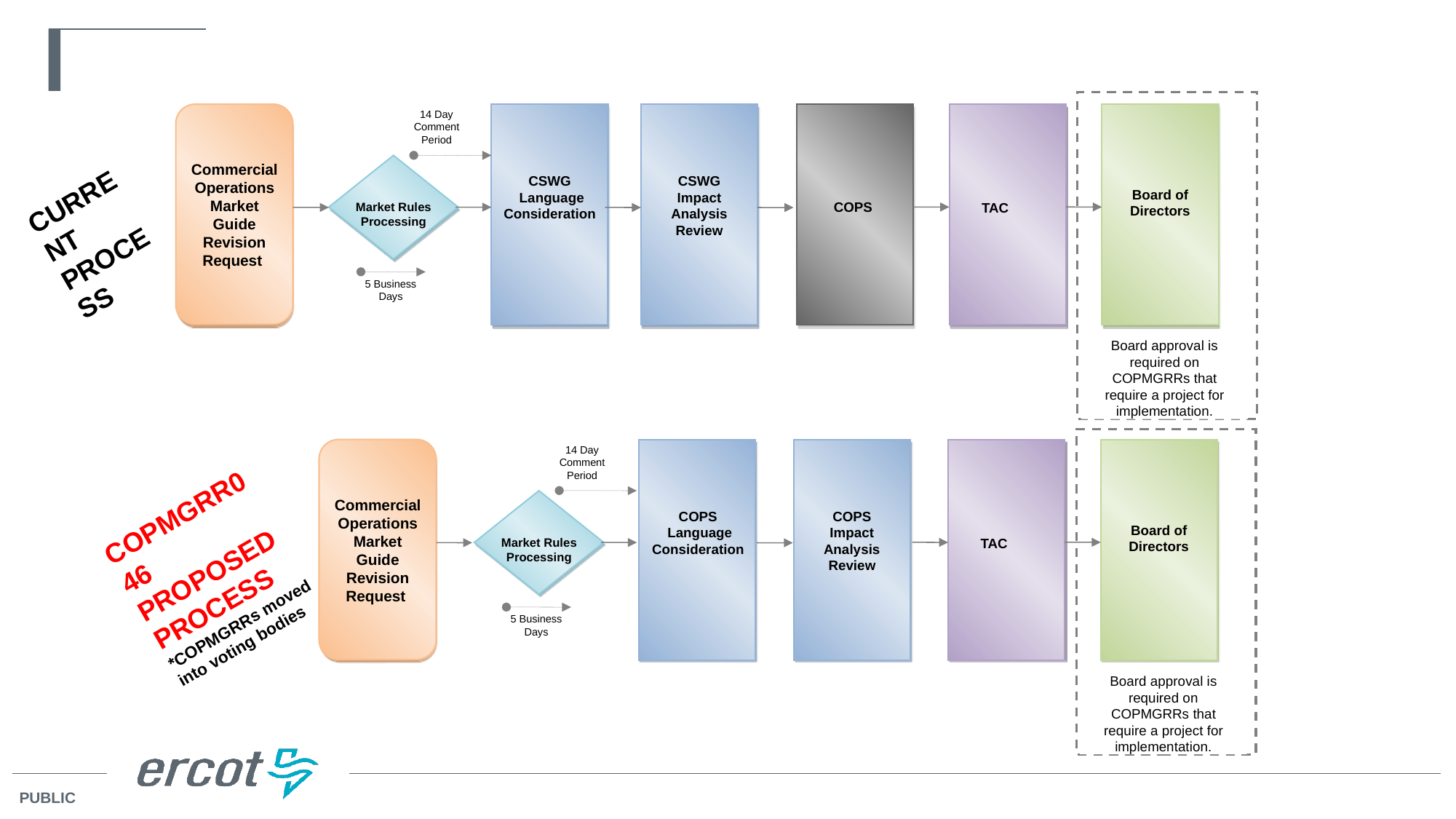

14 Day Comment Period

Commercial Operations Market Guide Revision Request
CSWG
 Language Consideration
CSWG
Impact Analysis Review
Board of Directors
Market Rules Processing
COPS
TAC

5 Business Days
Board approval is required on COPMGRRs that require a project for implementation.
CURRENT PROCESS

14 Day Comment Period

Commercial Operations Market Guide Revision Request
COPS
 Language Consideration
COPS
Impact Analysis Review
Board of Directors
Market Rules Processing
TAC

5 Business Days
Board approval is required on COPMGRRs that require a project for implementation.
COPMGRR046 PROPOSED PROCESS *COPMGRRs moved into voting bodies